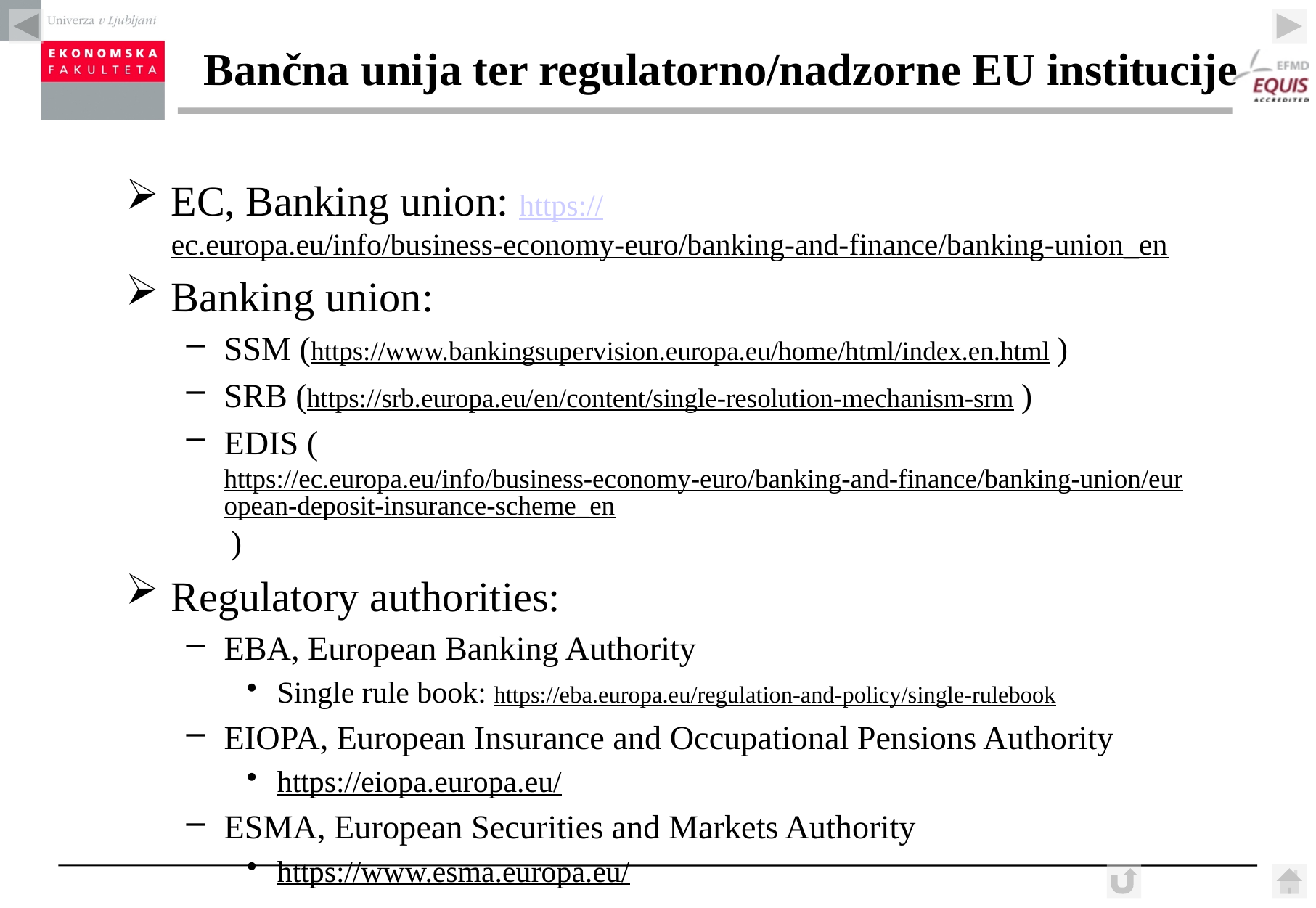

# Bančna unija ter regulatorno/nadzorne EU institucije
EC, Banking union: https://ec.europa.eu/info/business-economy-euro/banking-and-finance/banking-union_en
Banking union:
SSM (https://www.bankingsupervision.europa.eu/home/html/index.en.html )
SRB (https://srb.europa.eu/en/content/single-resolution-mechanism-srm )
EDIS (https://ec.europa.eu/info/business-economy-euro/banking-and-finance/banking-union/european-deposit-insurance-scheme_en )
Regulatory authorities:
EBA, European Banking Authority
Single rule book: https://eba.europa.eu/regulation-and-policy/single-rulebook
EIOPA, European Insurance and Occupational Pensions Authority
https://eiopa.europa.eu/
ESMA, European Securities and Markets Authority
https://www.esma.europa.eu/
1
2020
M. Košak - FIM 2